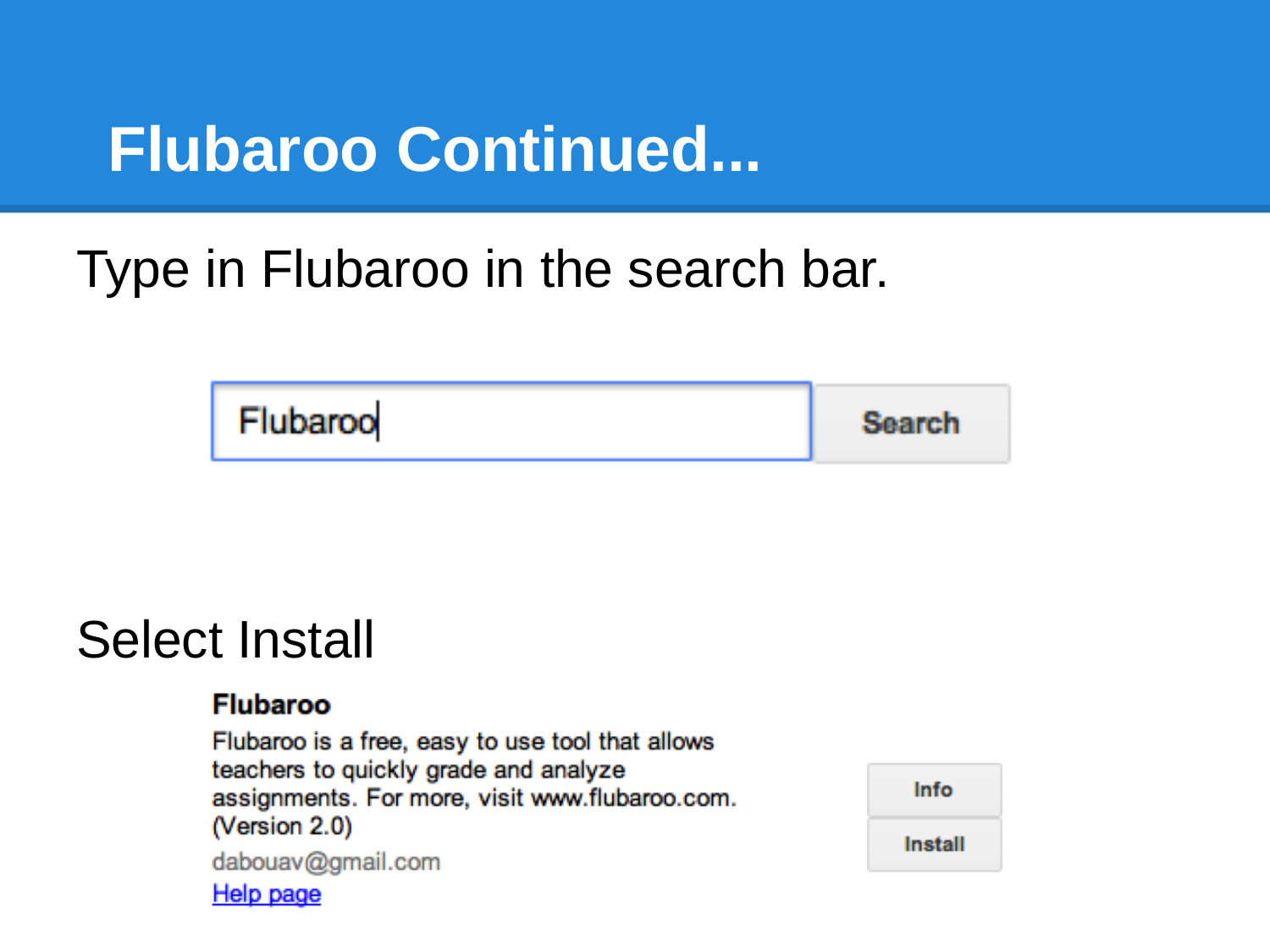

# Flubaroo Continued...
Type in Flubaroo in the search bar.

Select Install